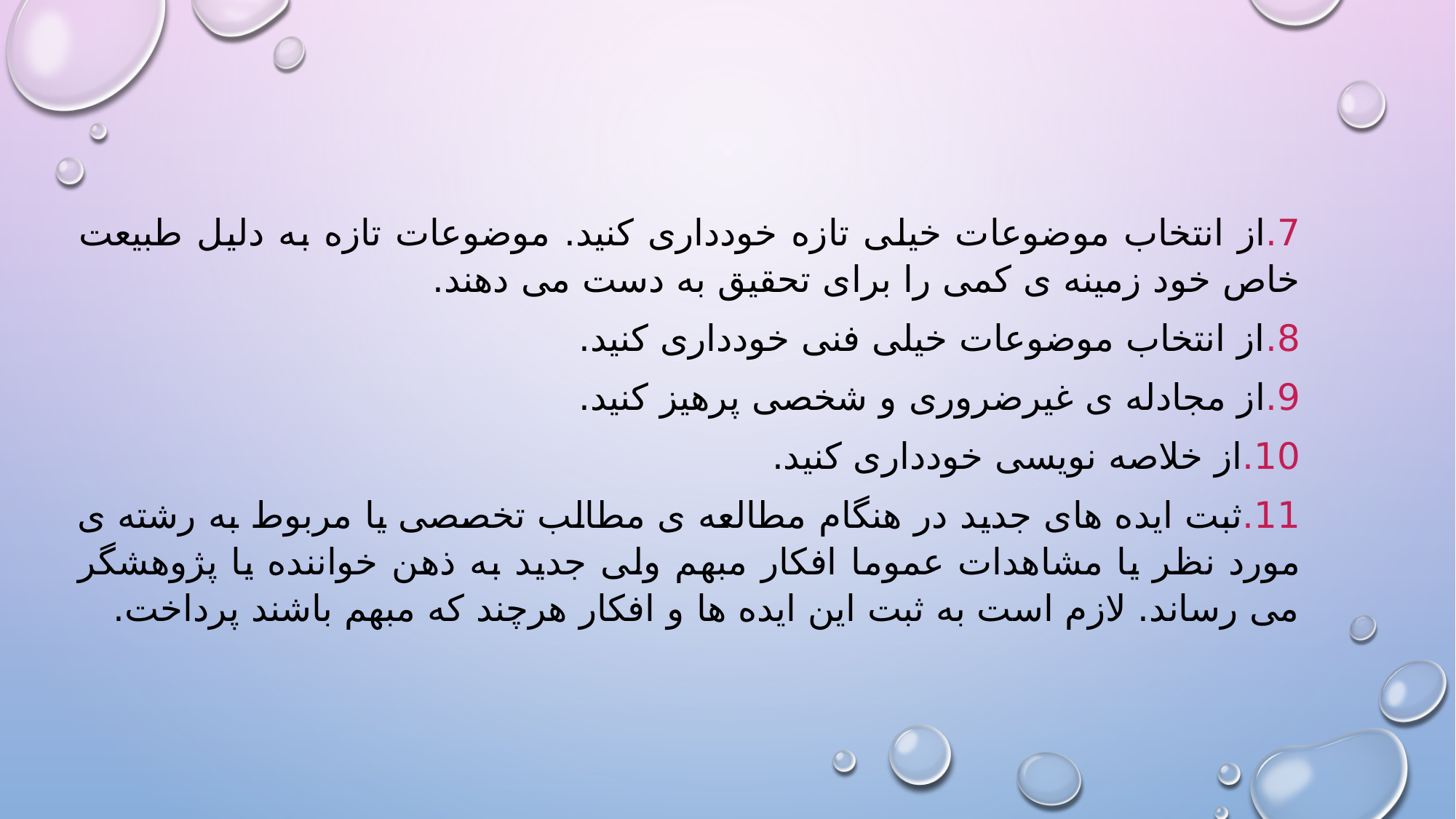

7.از انتخاب موضوعات خیلی تازه خودداری کنید. موضوعات تازه به دلیل طبیعت خاص خود زمینه ی کمی را برای تحقیق به دست می دهند.
8.از انتخاب موضوعات خیلی فنی خودداری کنید.
9.از مجادله ی غیرضروری و شخصی پرهیز کنید.
10.از خلاصه نویسی خودداری کنید.
11.ثبت ایده های جدید در هنگام مطالعه ی مطالب تخصصی یا مربوط به رشته ی مورد نظر یا مشاهدات عموما افکار مبهم ولی جدید به ذهن خواننده یا پژوهشگر می رساند. لازم است به ثبت این ایده ها و افکار هرچند که مبهم باشند پرداخت.